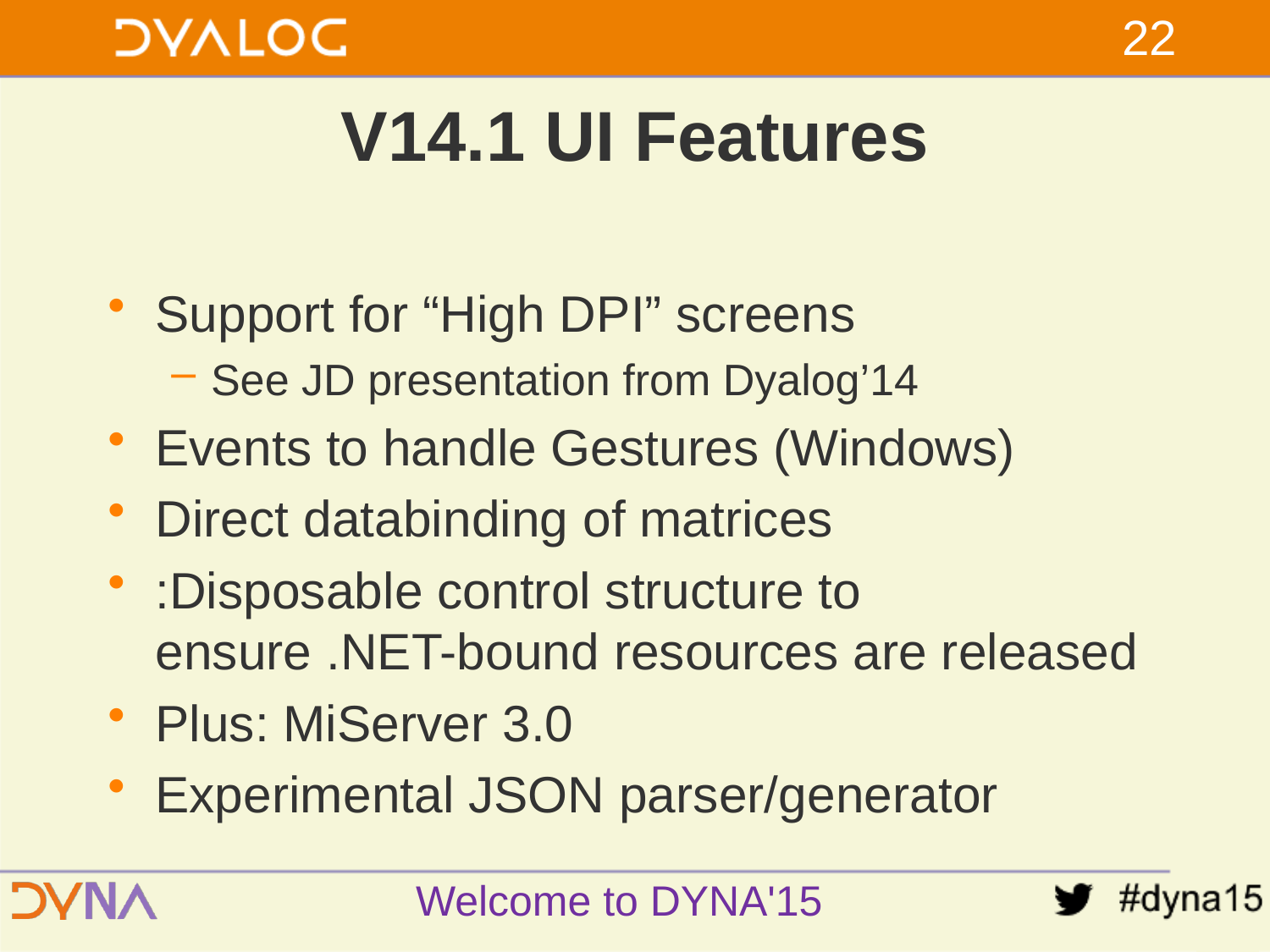

22
# V14.1 UI Features
Support for “High DPI” screens
See JD presentation from Dyalog’14
Events to handle Gestures (Windows)
Direct databinding of matrices
:Disposable control structure to ensure .NET-bound resources are released
Plus: MiServer 3.0
Experimental JSON parser/generator
Welcome to DYNA'15